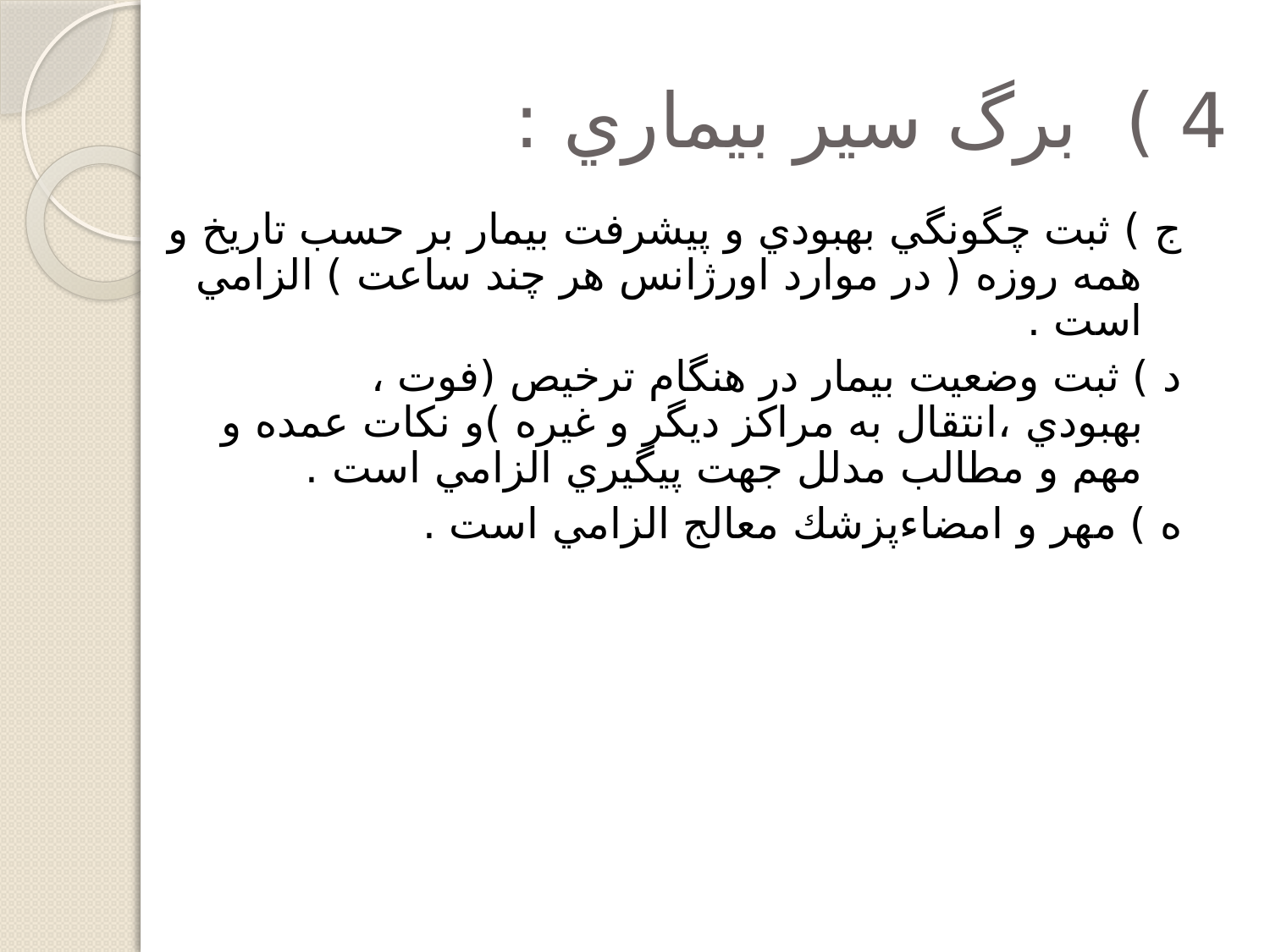

# 4 )  برگ سير بيماري :
ج ) ثبت چگونگي بهبودي و پيشرفت بيمار بر حسب تاريخ و همه روزه ( در موارد اورژانس هر چند ساعت ) الزامي است .
د ) ثبت وضعيت بيمار در هنگام ترخيص (فوت ، بهبودي ،‌انتقال به مراكز ديگر و غيره )‌و نكات عمده و مهم و مطالب مدلل جهت پيگيري الزامي است .
ه )‌ مهر و امضاء‌پزشك معالج الزامي است .